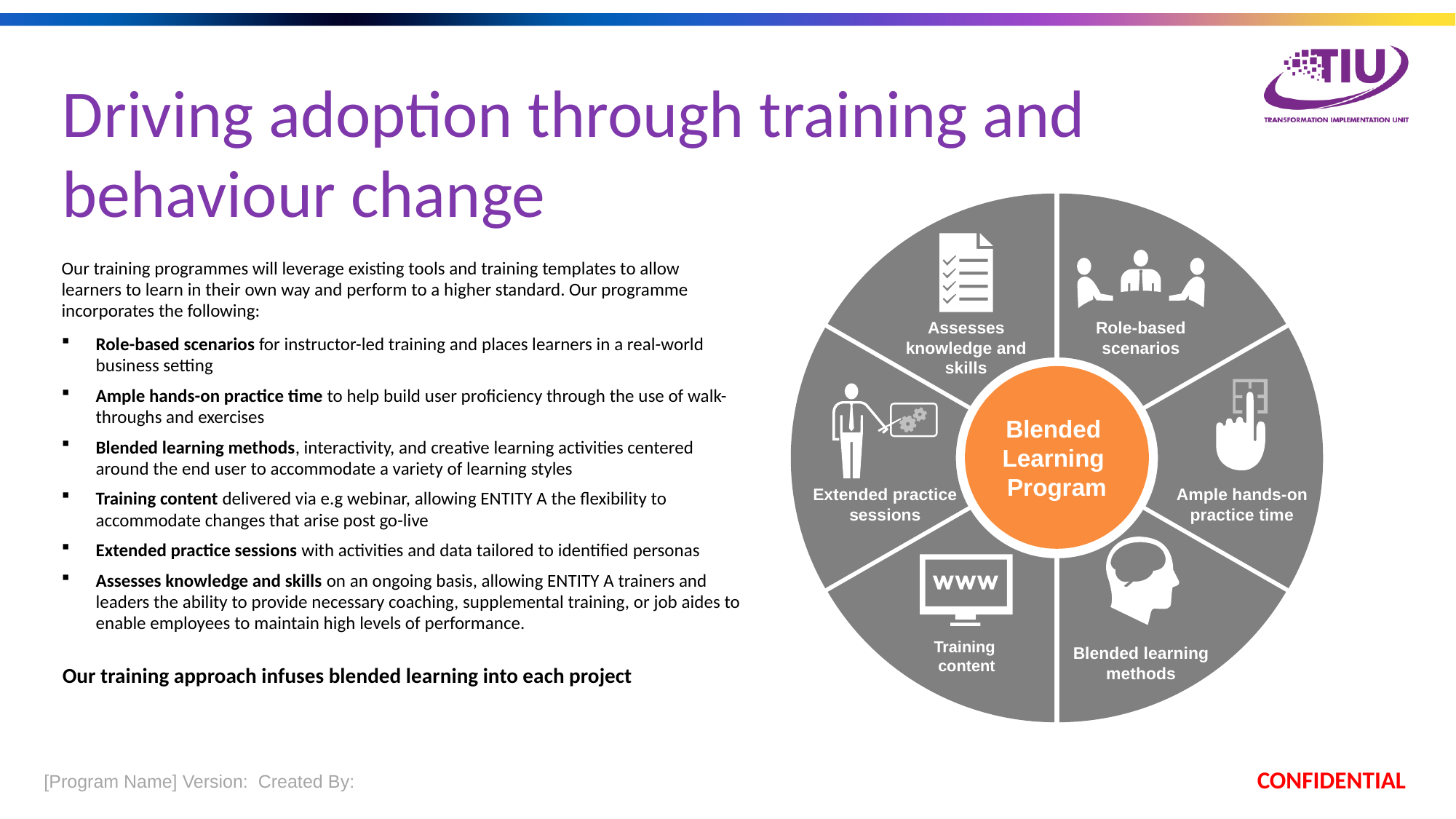

Driving adoption through training and behaviour change

Assesses knowledge and skills
Role-based scenarios
Blended
Learning
Program

Extended practice sessions
Ample hands-on practice time

Training
content
Blended learning methods
Our training programmes will leverage existing tools and training templates to allow learners to learn in their own way and perform to a higher standard. Our programme incorporates the following:
Role-based scenarios for instructor-led training and places learners in a real-world business setting
Ample hands-on practice time to help build user proficiency through the use of walk-throughs and exercises
Blended learning methods, interactivity, and creative learning activities centered around the end user to accommodate a variety of learning styles
Training content delivered via e.g webinar, allowing ENTITY A the flexibility to accommodate changes that arise post go-live
Extended practice sessions with activities and data tailored to identified personas
Assesses knowledge and skills on an ongoing basis, allowing ENTITY A trainers and leaders the ability to provide necessary coaching, supplemental training, or job aides to enable employees to maintain high levels of performance.
Our training approach infuses blended learning into each project
 [Program Name] Version:  Created By:
CONFIDENTIAL